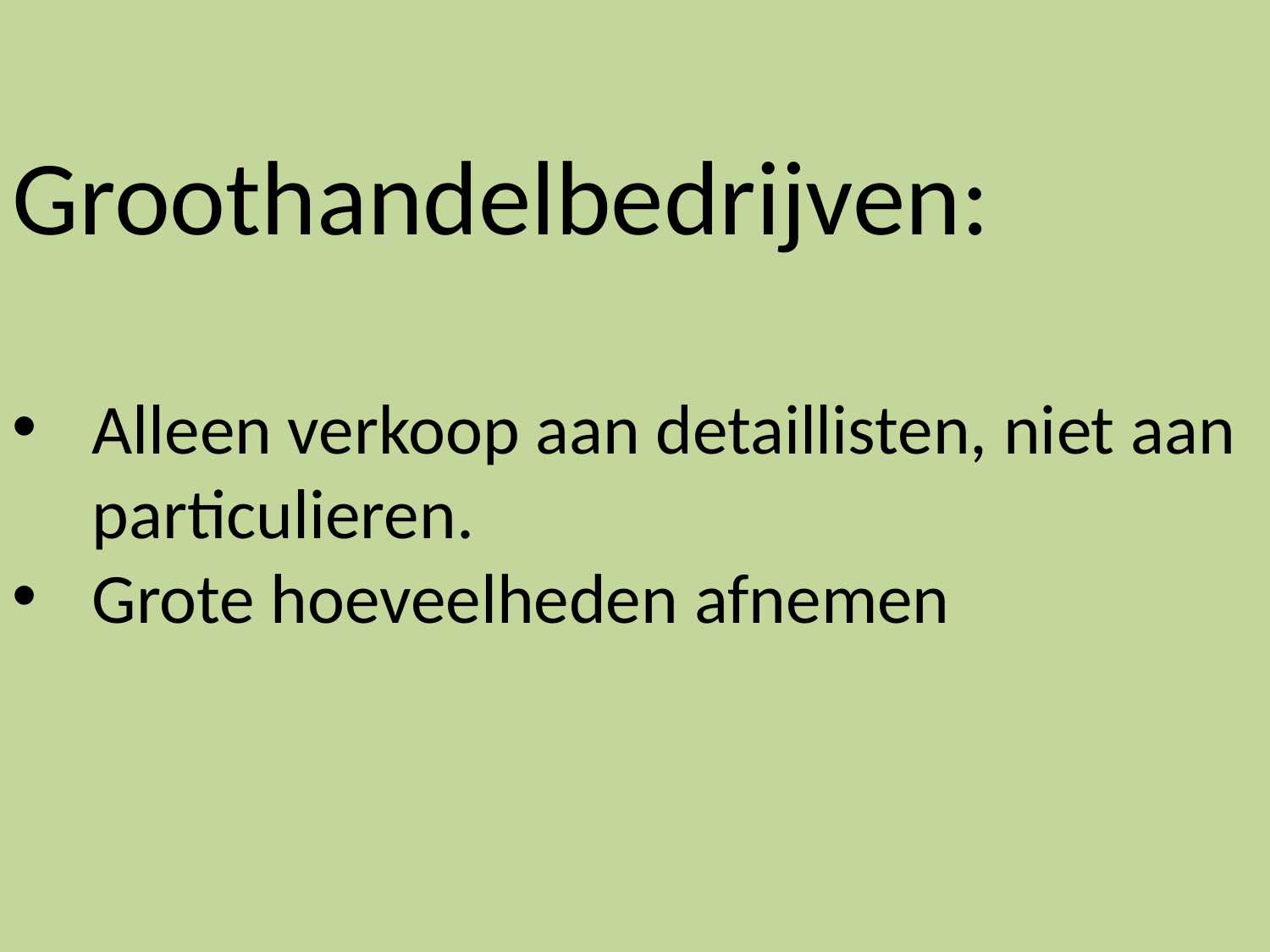

Groothandelbedrijven:

Alleen verkoop aan detaillisten, niet aan particulieren.
Grote hoeveelheden afnemen